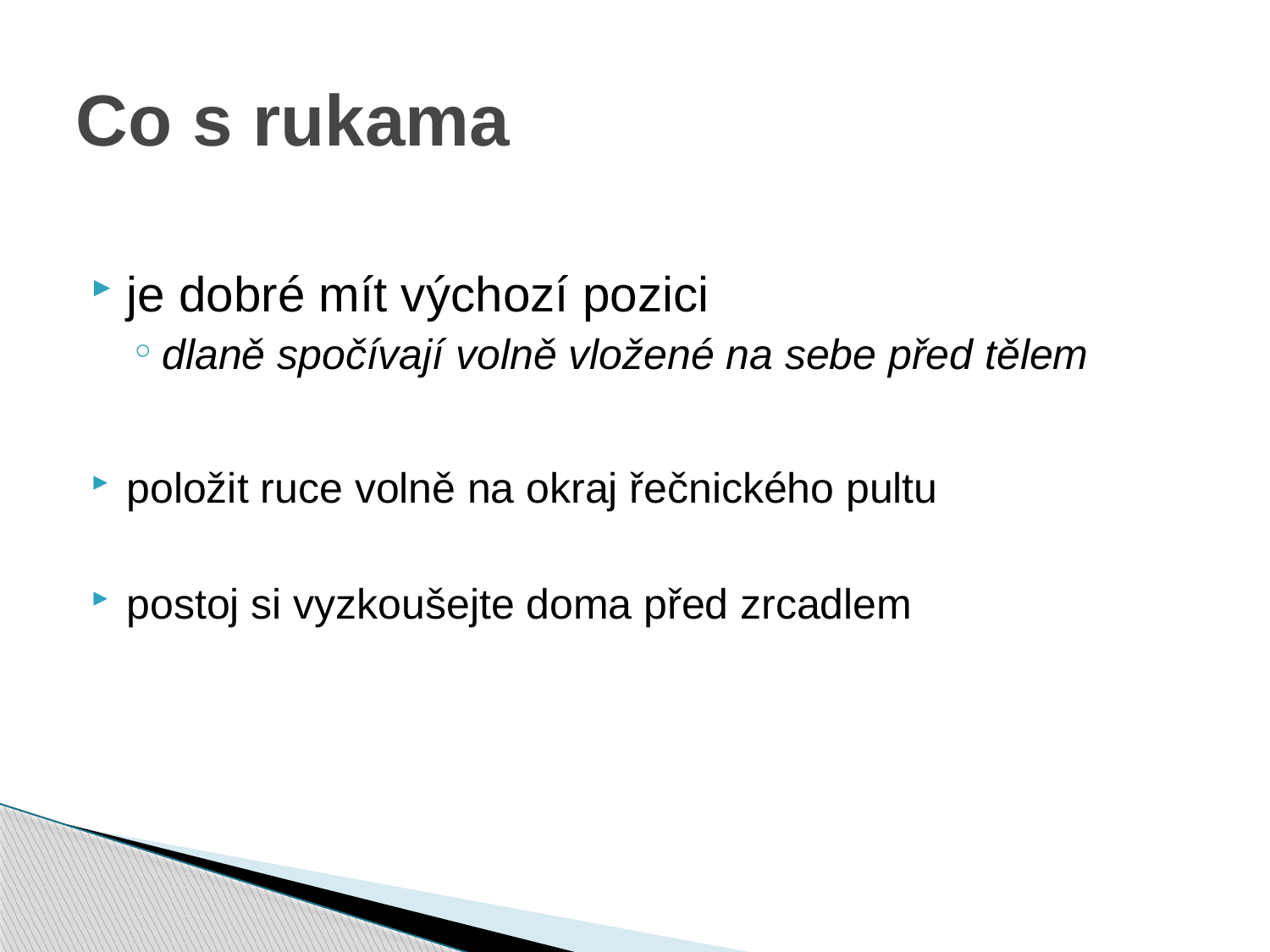

# Co s rukama
je dobré mít výchozí pozici
dlaně spočívají volně vložené na sebe před tělem

položit ruce volně na okraj řečnického pultu

postoj si vyzkoušejte doma před zrcadlem